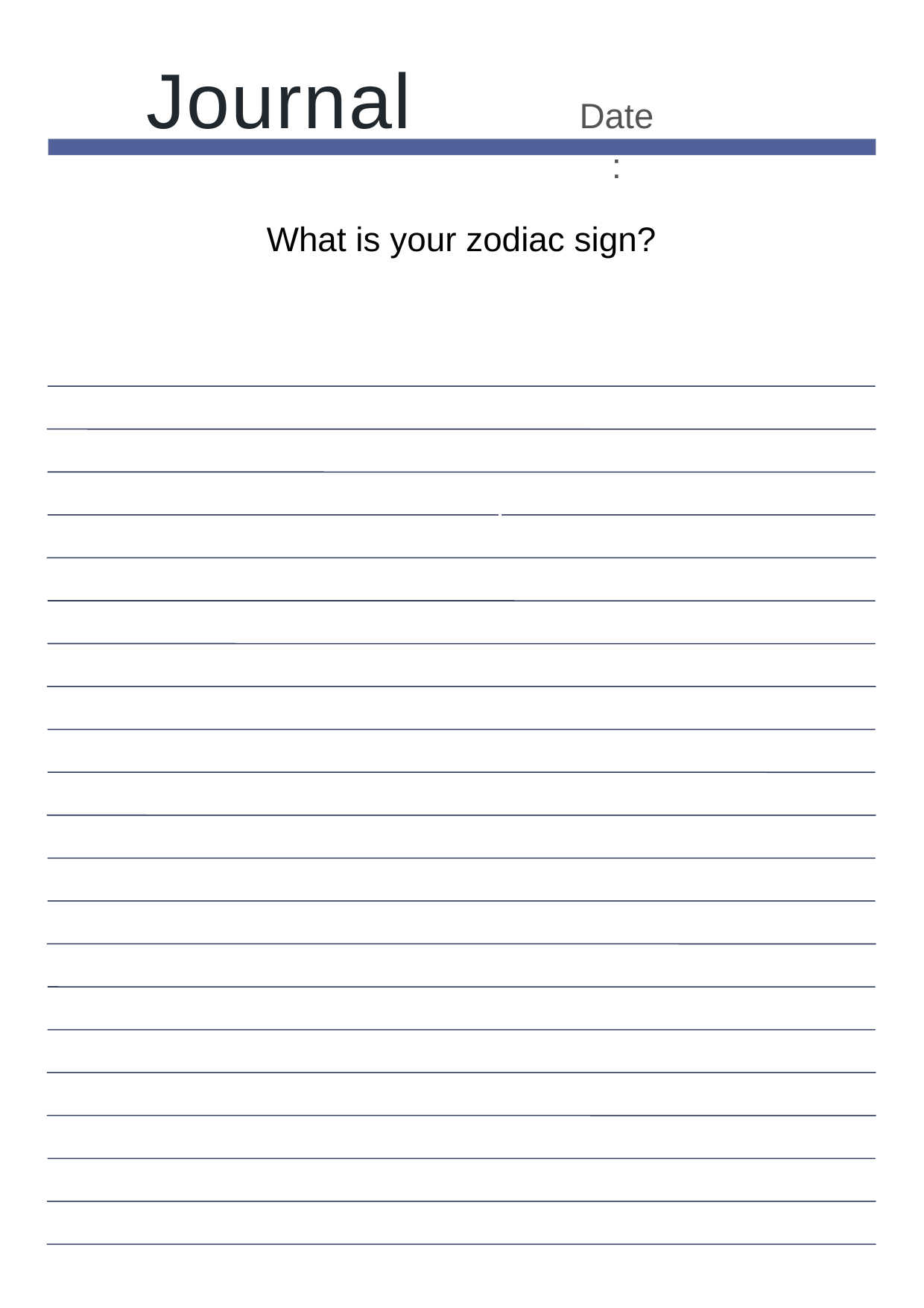

Journal
Date:

What is your zodiac sign?

Journal Prompt Here